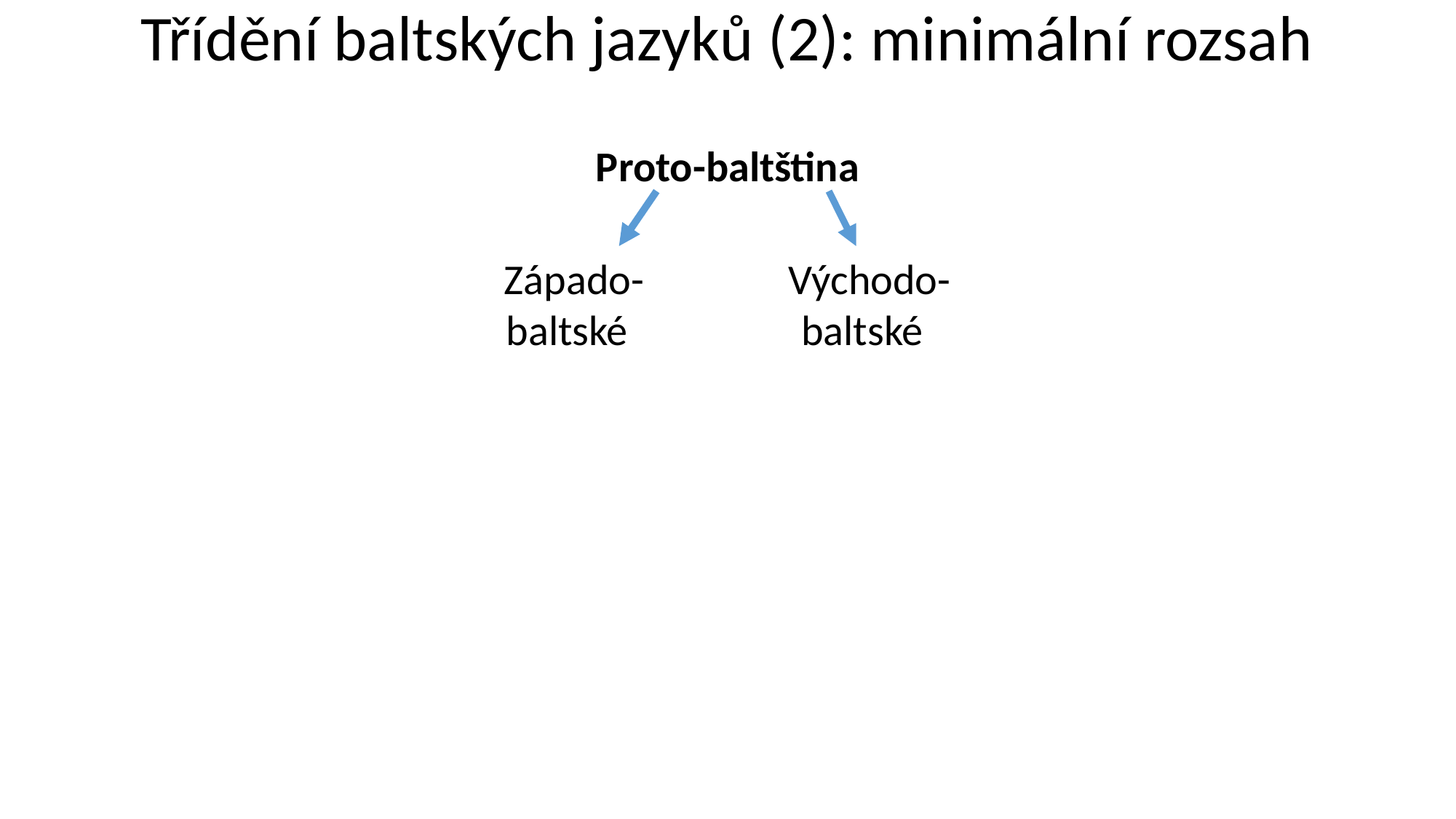

# Třídění baltských jazyků (2): minimální rozsah
Proto-baltština

Západo-               Východo-
                                         baltské                  baltské